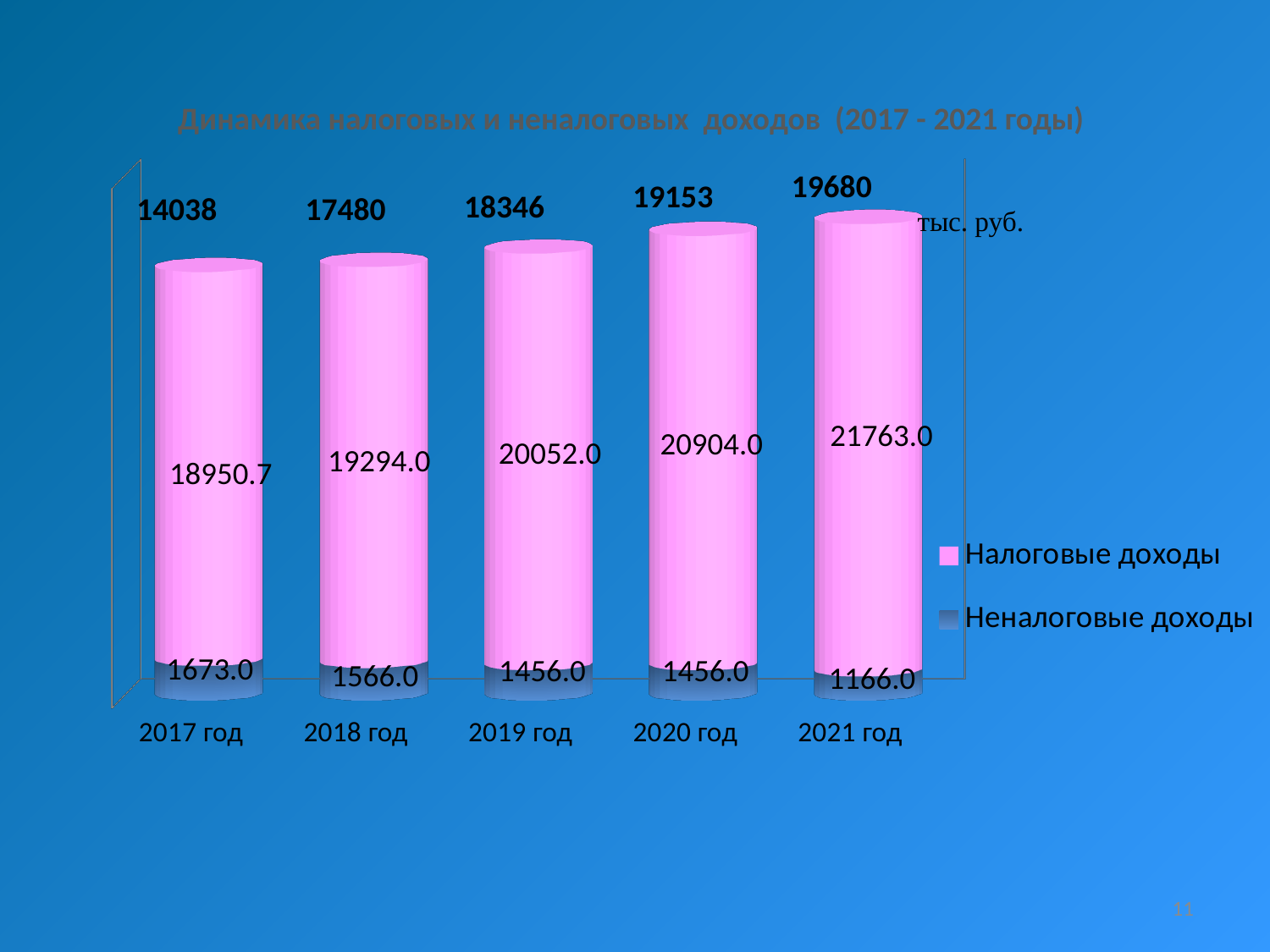

# Динамика налоговых и неналоговых  доходов  (2017 - 2021 годы)
| 19680 |
| --- |

[unsupported chart]

| 19153 |
| --- |
| 18346 |
| --- |
| 14038 |
| --- |
| 17480 |
| --- |
| тыс. руб. |
| --- |

11